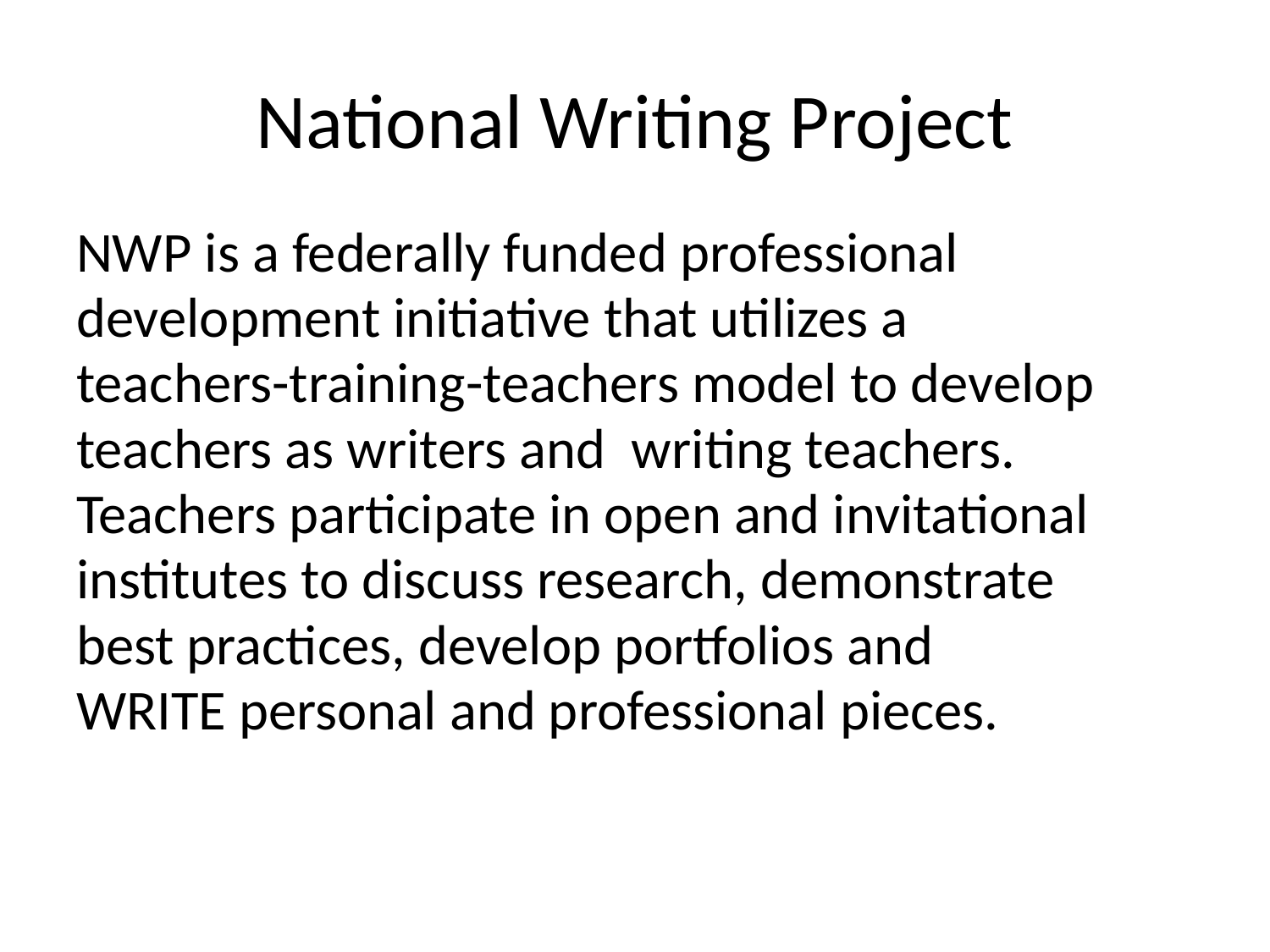

# National Writing Project
NWP is a federally funded professional
development initiative that utilizes a
teachers-training-teachers model to develop
teachers as writers and  writing teachers.
Teachers participate in open and invitational
institutes to discuss research, demonstrate
best practices, develop portfolios and
WRITE personal and professional pieces.